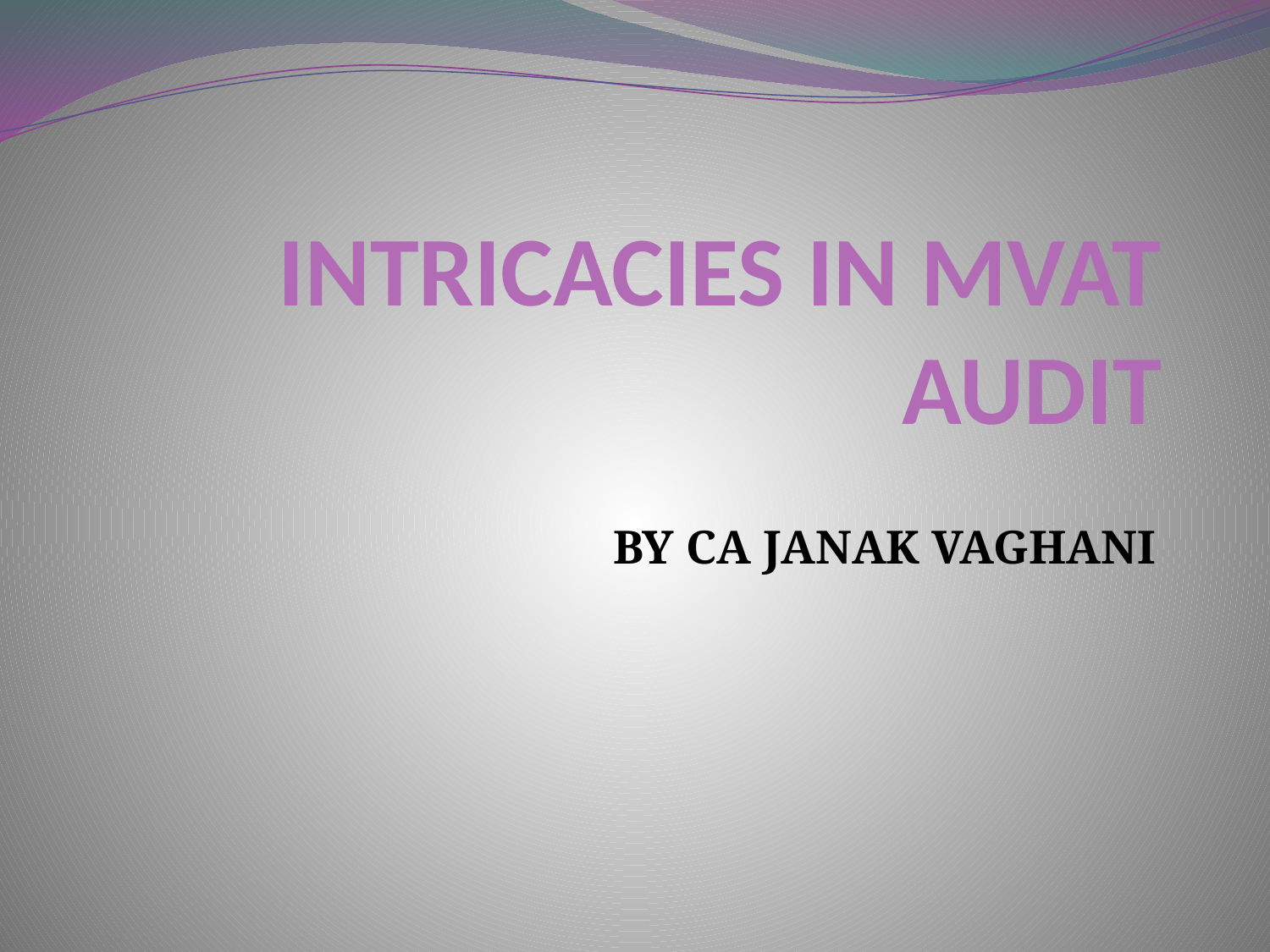

# INTRICACIES IN MVAT AUDIT

BY CA JANAK VAGHANI